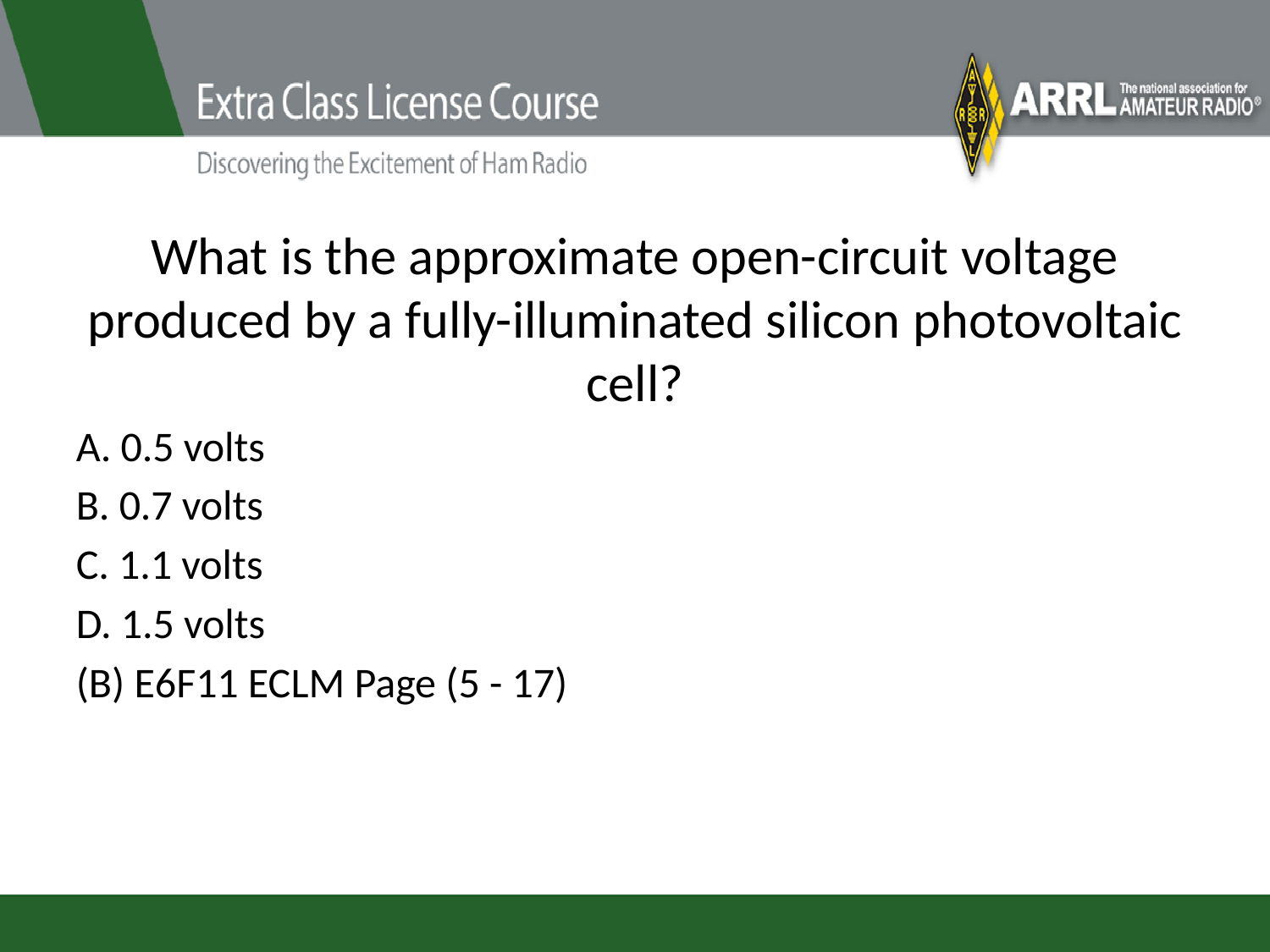

# What is the approximate open-circuit voltage produced by a fully-illuminated silicon photovoltaic cell?
A. 0.5 volts
B. 0.7 volts
C. 1.1 volts
D. 1.5 volts
(B) E6F11 ECLM Page (5 - 17)